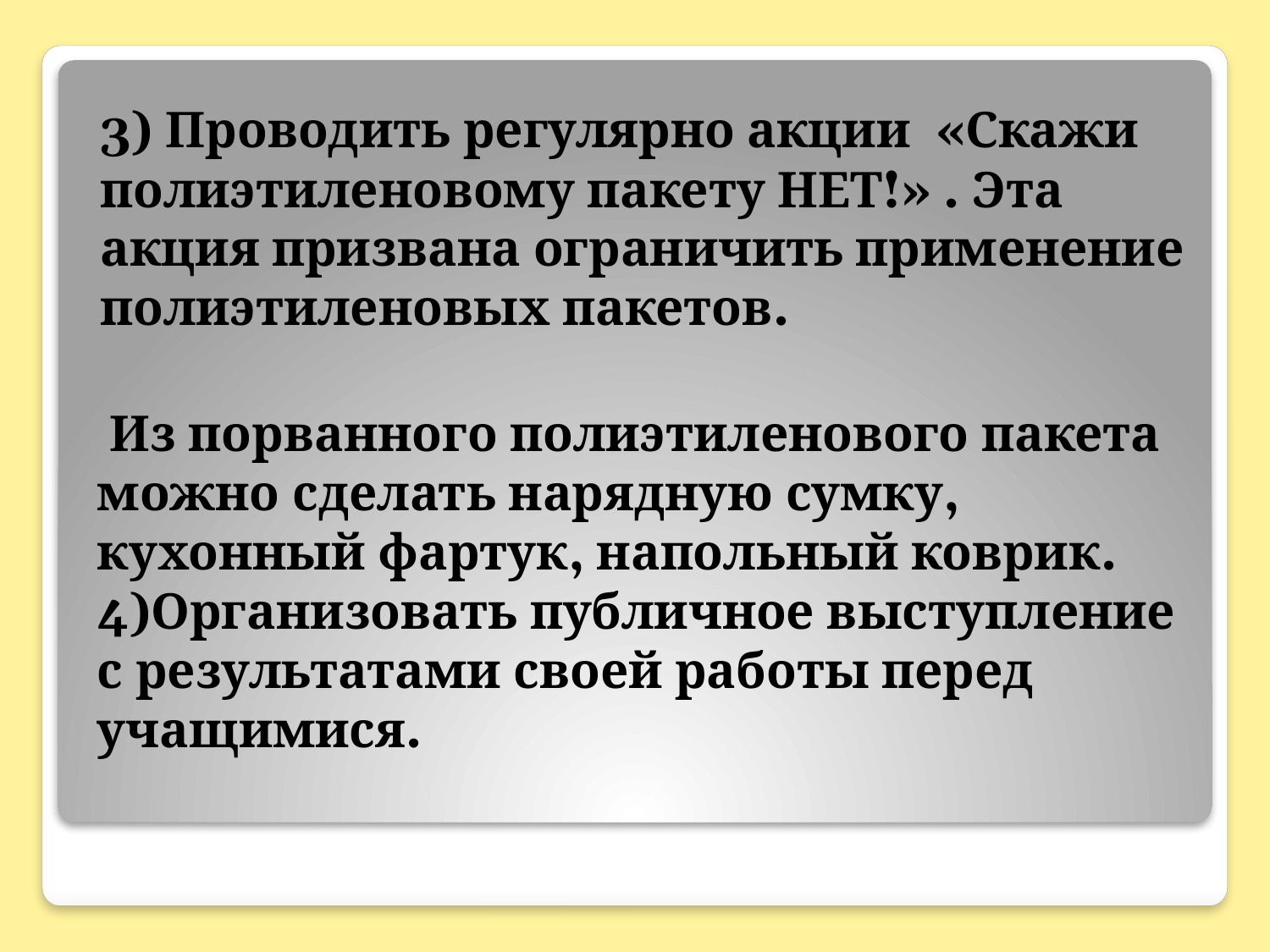

3) Проводить регулярно акции  «Скажи полиэтиленовому пакету НЕТ!» . Эта акция призвана ограничить применение полиэтиленовых пакетов.

 Из порванного полиэтиленового пакета можно сделать нарядную сумку, кухонный фартук, напольный коврик.
4)Организовать публичное выступление с результатами своей работы перед учащимися.